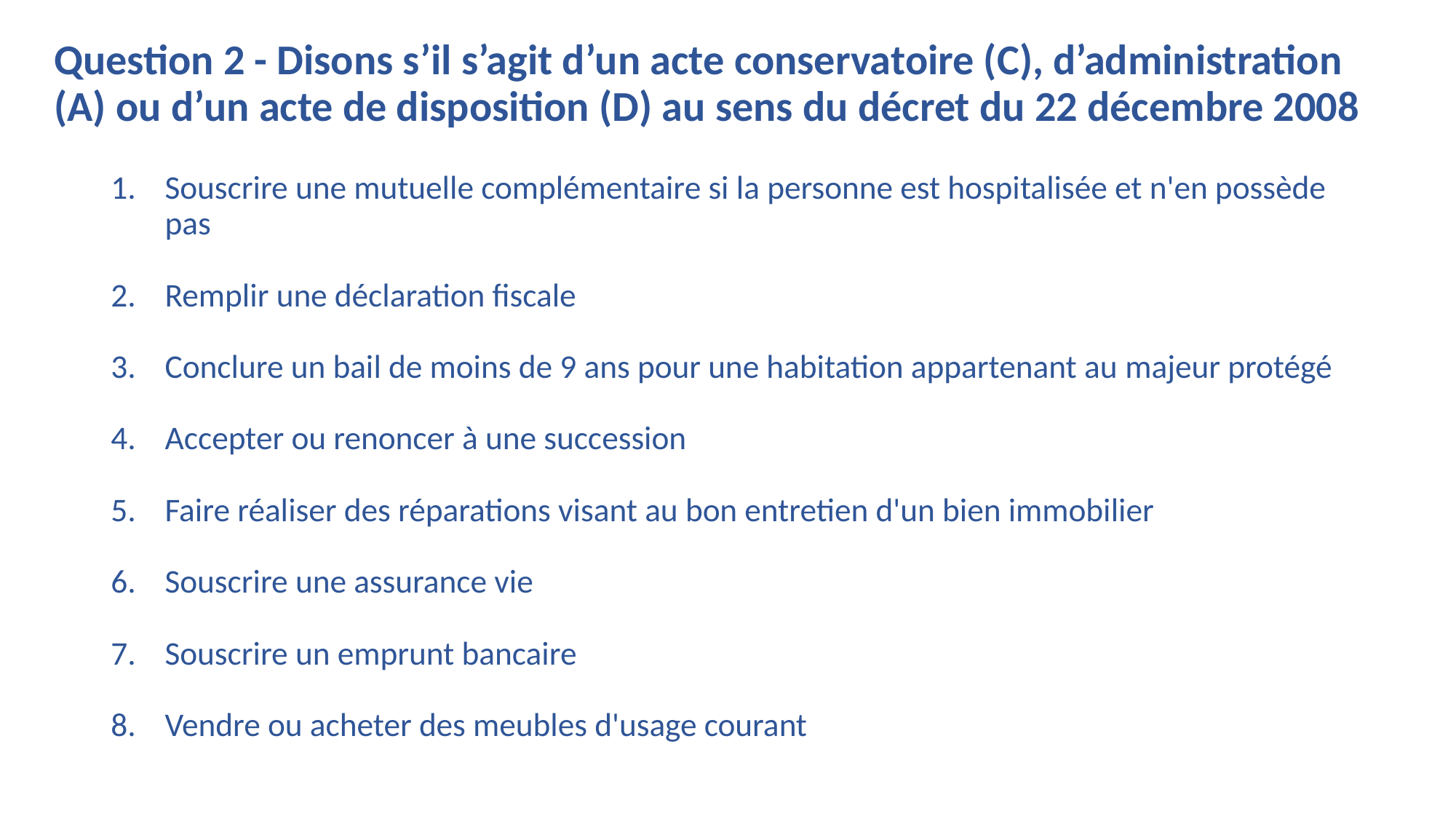

# Question 2 - Disons s’il s’agit d’un acte conservatoire (C), d’administration (A) ou d’un acte de disposition (D) au sens du décret du 22 décembre 2008
Souscrire une mutuelle complémentaire si la personne est hospitalisée et n'en possède pas
Remplir une déclaration fiscale
Conclure un bail de moins de 9 ans pour une habitation appartenant au majeur protégé
Accepter ou renoncer à une succession
Faire réaliser des réparations visant au bon entretien d'un bien immobilier
Souscrire une assurance vie
Souscrire un emprunt bancaire
Vendre ou acheter des meubles d'usage courant